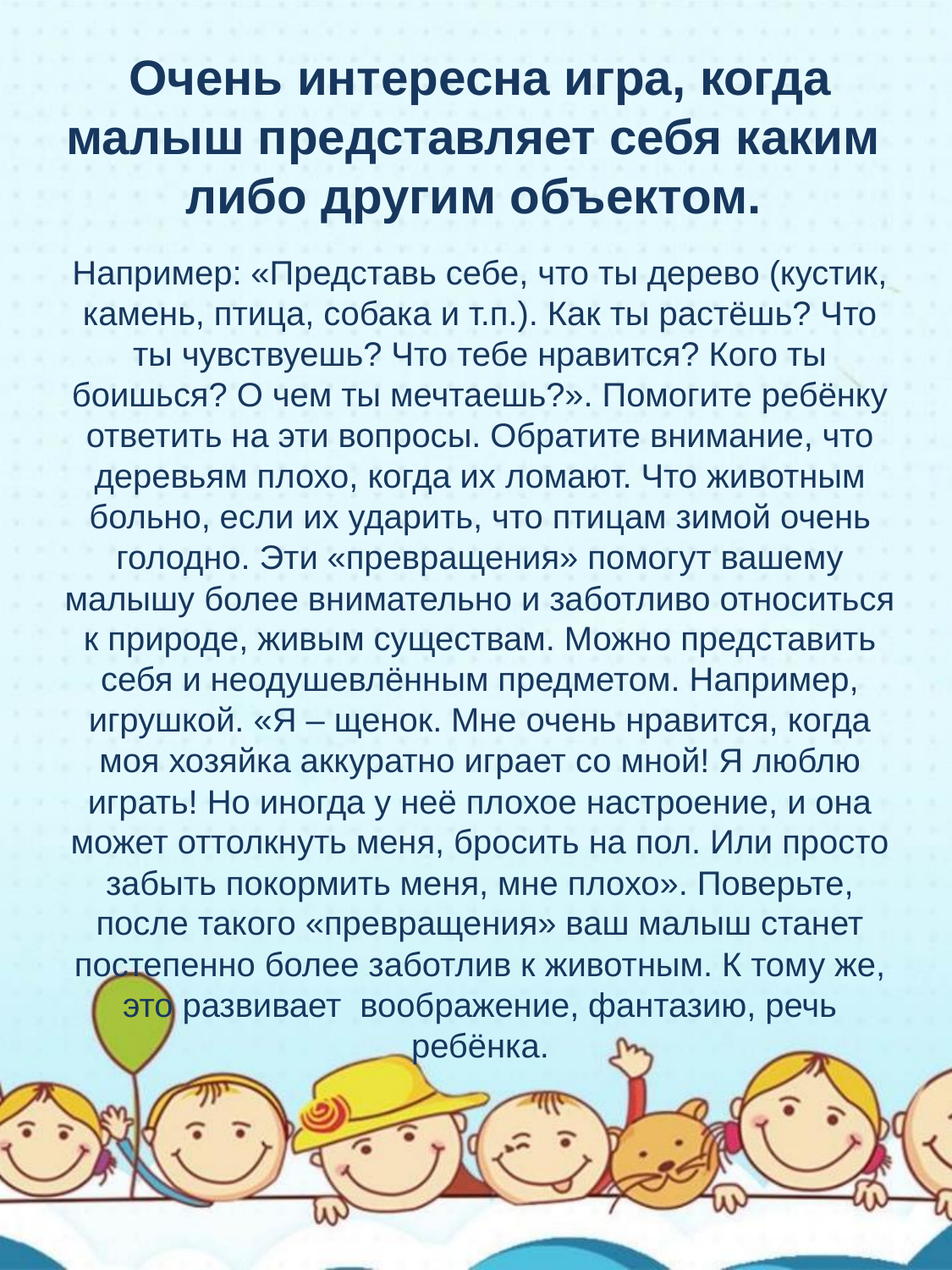

# Очень интересна игра, когда малыш представляет себя каким  либо другим объектом.
Например: «Представь себе, что ты дерево (кустик, камень, птица, собака и т.п.). Как ты растёшь? Что ты чувствуешь? Что тебе нравится? Кого ты боишься? О чем ты мечтаешь?». Помогите ребёнку ответить на эти вопросы. Обратите внимание, что деревьям плохо, когда их ломают. Что животным больно, если их ударить, что птицам зимой очень голодно. Эти «превращения» помогут вашему малышу более внимательно и заботливо относиться к природе, живым существам. Можно представить себя и неодушевлённым предметом. Например, игрушкой. «Я – щенок. Мне очень нравится, когда моя хозяйка аккуратно играет со мной! Я люблю играть! Но иногда у неё плохое настроение, и она может оттолкнуть меня, бросить на пол. Или просто забыть покормить меня, мне плохо». Поверьте, после такого «превращения» ваш малыш станет постепенно более заботлив к животным. К тому же, это развивает  воображение, фантазию, речь ребёнка.